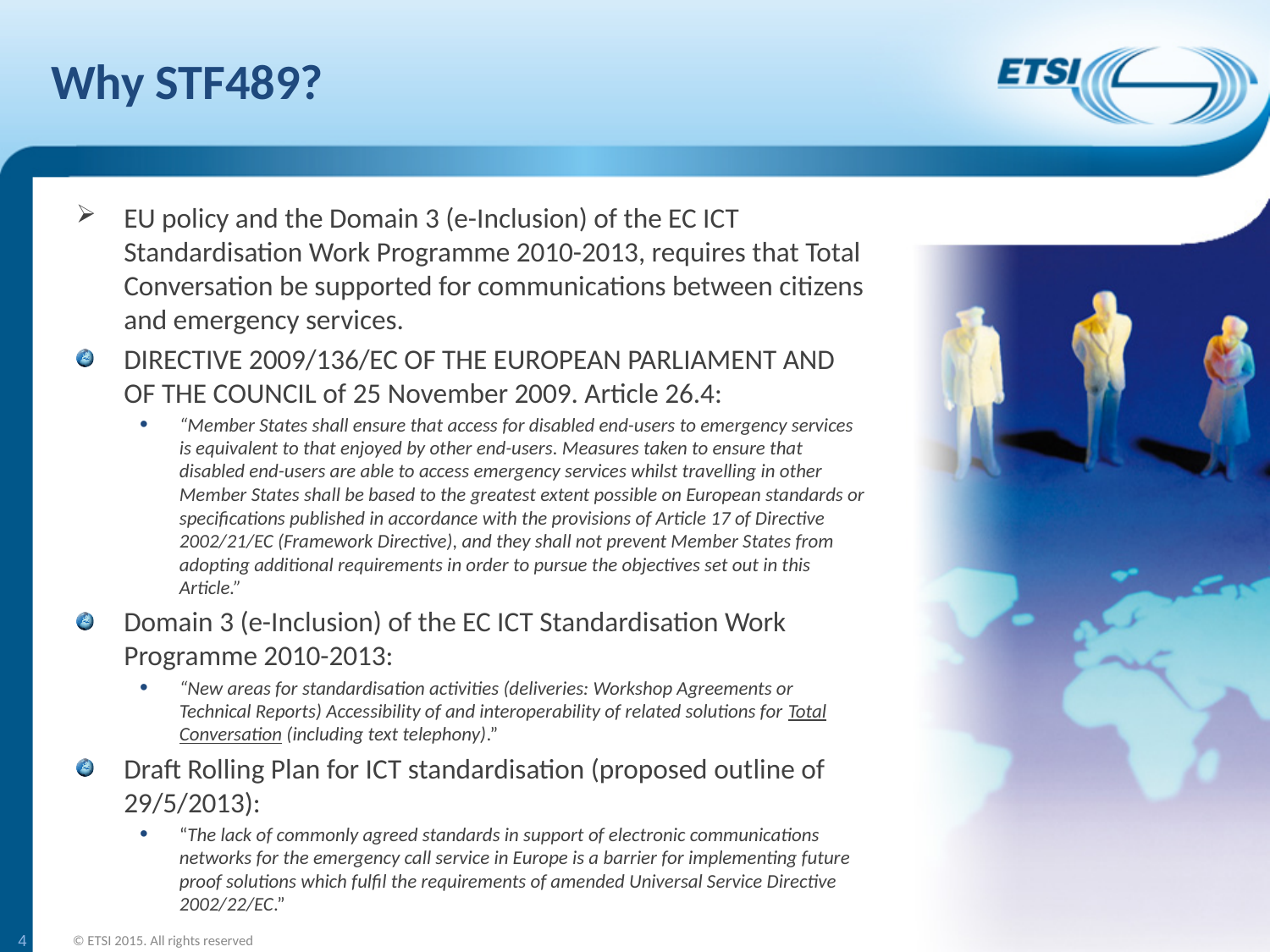

# Why STF489?
EU policy and the Domain 3 (e-Inclusion) of the EC ICT Standardisation Work Programme 2010-2013, requires that Total Conversation be supported for communications between citizens and emergency services.
DIRECTIVE 2009/136/EC OF THE EUROPEAN PARLIAMENT AND OF THE COUNCIL of 25 November 2009. Article 26.4:
“Member States shall ensure that access for disabled end-users to emergency services is equivalent to that enjoyed by other end-users. Measures taken to ensure that disabled end-users are able to access emergency services whilst travelling in other Member States shall be based to the greatest extent possible on European standards or specifications published in accordance with the provisions of Article 17 of Directive 2002/21/EC (Framework Directive), and they shall not prevent Member States from adopting additional requirements in order to pursue the objectives set out in this Article.”
Domain 3 (e-Inclusion) of the EC ICT Standardisation Work Programme 2010-2013:
“New areas for standardisation activities (deliveries: Workshop Agreements or Technical Reports) Accessibility of and interoperability of related solutions for Total Conversation (including text telephony).”
Draft Rolling Plan for ICT standardisation (proposed outline of 29/5/2013):
“The lack of commonly agreed standards in support of electronic communications networks for the emergency call service in Europe is a barrier for implementing future proof solutions which fulfil the requirements of amended Universal Service Directive 2002/22/EC.”
4
© ETSI 2015. All rights reserved